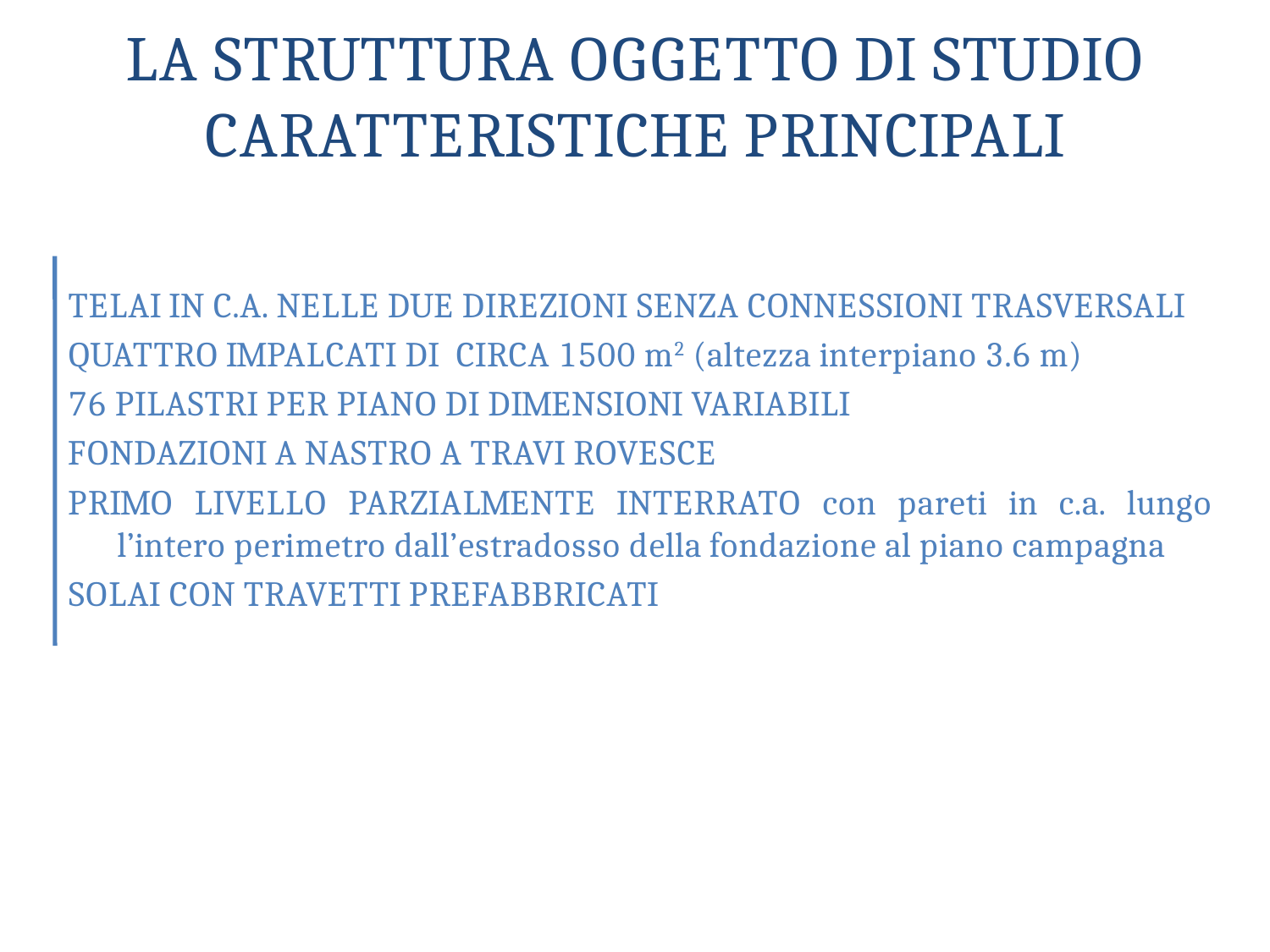

# LA STRUTTURA OGGETTO DI STUDIO CARATTERISTICHE PRINCIPALI

TELAI IN C.A. NELLE DUE DIREZIONI SENZA CONNESSIONI TRASVERSALI
QUATTRO IMPALCATI DI  CIRCA 1500 m2 (altezza interpiano 3.6 m)
76 PILASTRI PER PIANO DI DIMENSIONI VARIABILI
FONDAZIONI A NASTRO A TRAVI ROVESCE
PRIMO LIVELLO PARZIALMENTE INTERRATO con pareti in c.a. lungo l’intero perimetro dall’estradosso della fondazione al piano campagna
SOLAI CON TRAVETTI PREFABBRICATI